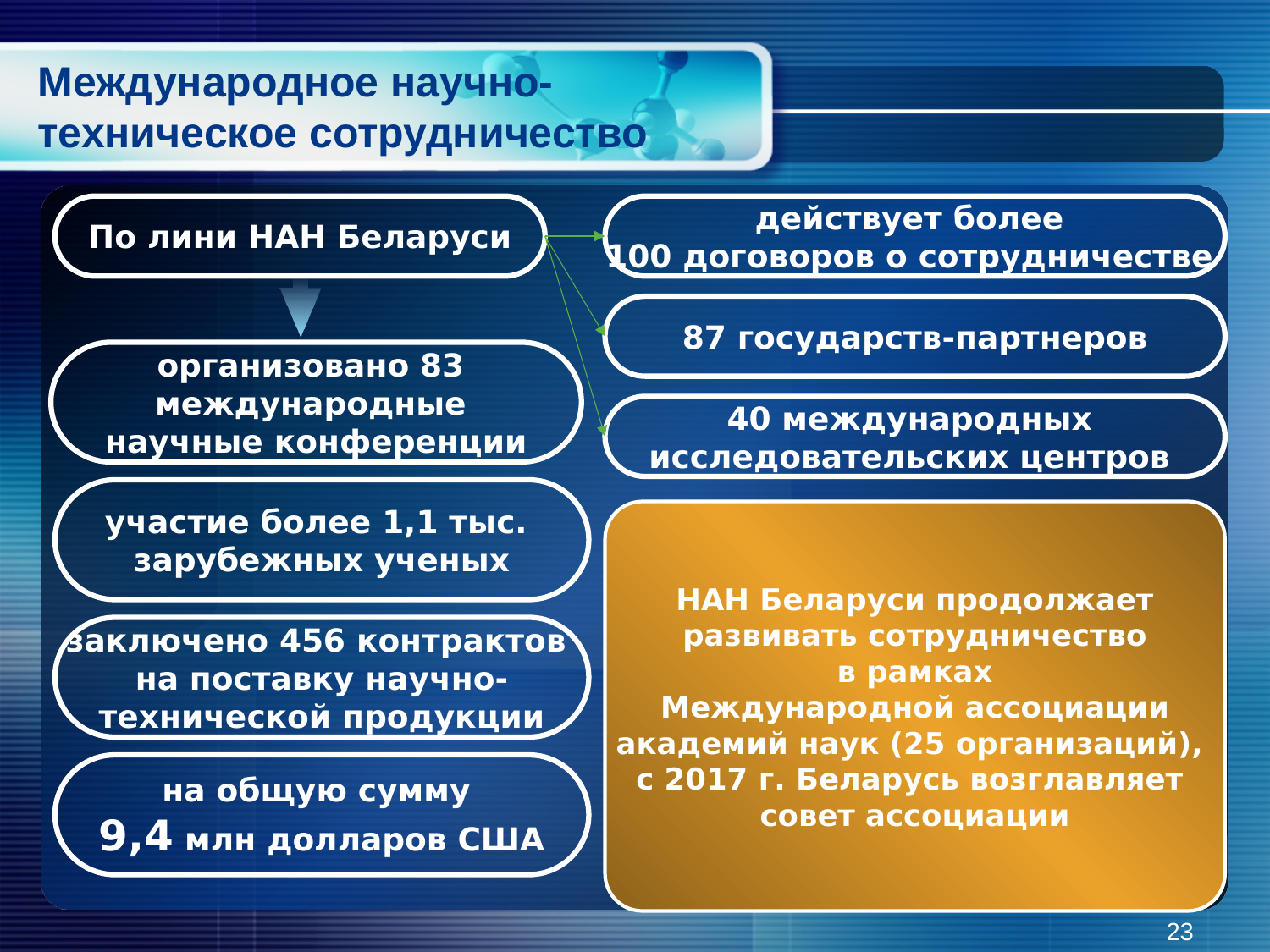

# Международное научно-техническое сотрудничество
По лини НАН Беларуси
действует более
100 договоров о сотрудничестве

87 государств-партнеров
организовано 83
международные
научные конференции
НАН Беларуси продолжает
 развивать сотрудничество
в рамках
 Международной ассоциации
академий наук (25 организаций),
с 2017 г. Беларусь возглавляет
совет ассоциации
40 международных
исследовательских центров
участие более 1,1 тыс.
зарубежных ученых
заключено 456 контрактов
на поставку научно-
технической продукции
на общую сумму
9,4 млн долларов США
23